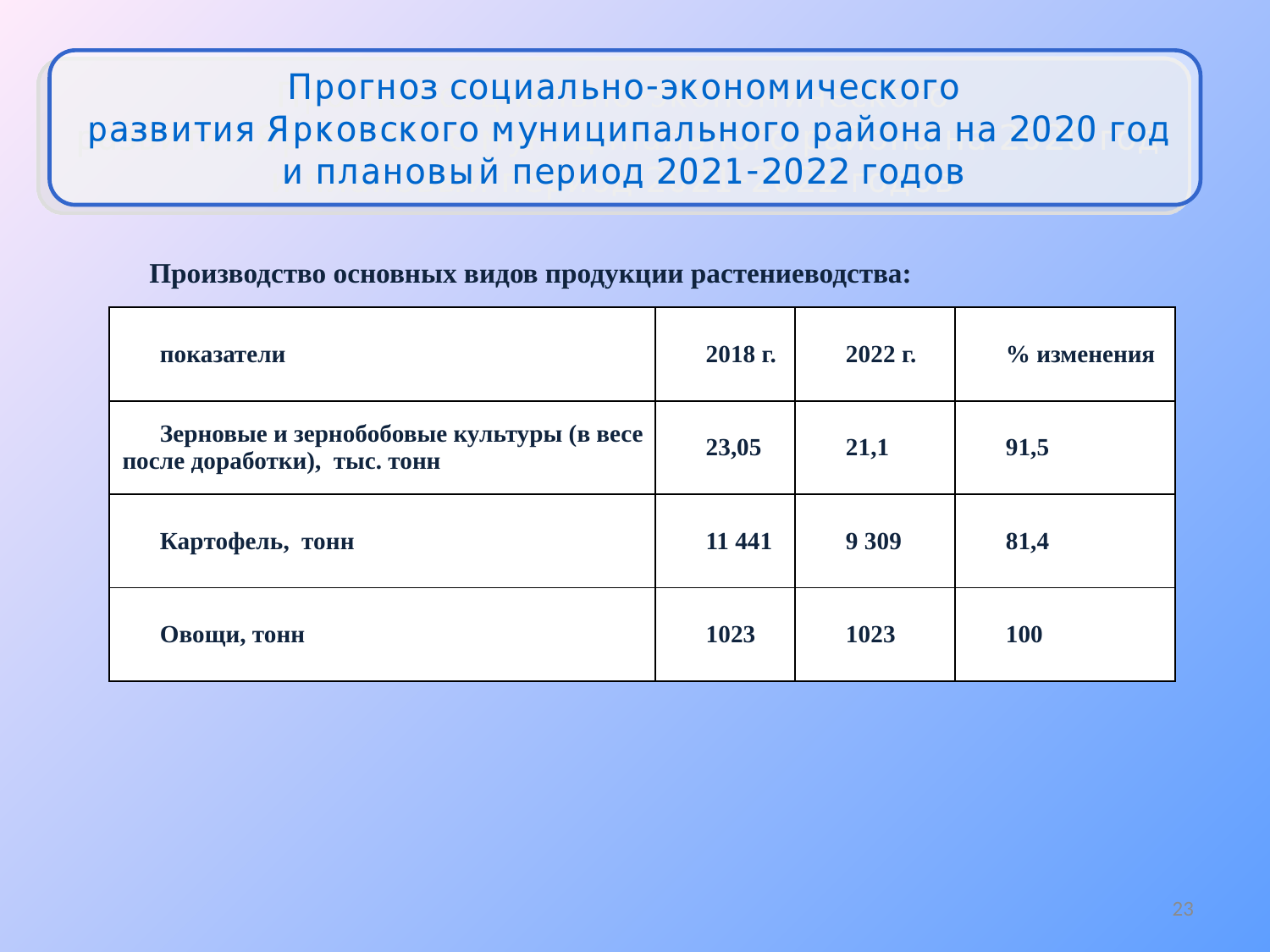

Прогноз социально-экономического
 развития Ярковского муниципального района на 2020 год и плановый период 2021-2022 годов
Производство основных видов продукции растениеводства:
| показатели | 2018 г. | 2022 г. | % изменения |
| --- | --- | --- | --- |
| Зеpновые и зернобобовые культуpы (в весе после доpаботки), тыс. тонн | 23,05 | 21,1 | 91,5 |
| Каpтофель, тонн | 11 441 | 9 309 | 81,4 |
| Овощи, тонн | 1023 | 1023 | 100 |
23